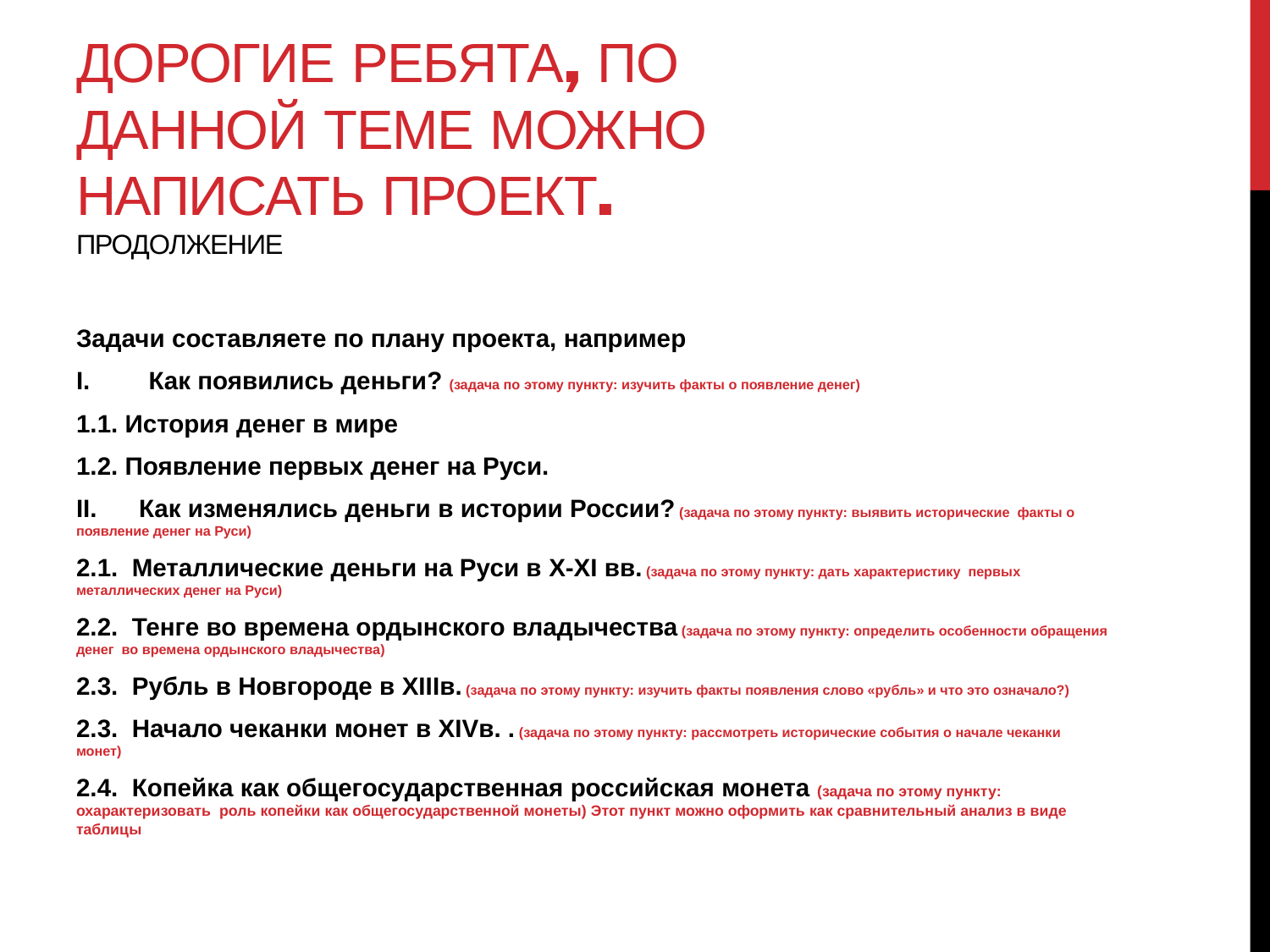

# Дорогие ребята, По данной теме можно написать проект. продолжение
Задачи составляете по плану проекта, например
Как появились деньги? (задача по этому пункту: изучить факты о появление денег)
1.1. История денег в мире
1.2. Появление первых денег на Руси.
II.      Как изменялись деньги в истории России? (задача по этому пункту: выявить исторические  факты о появление денег на Руси)
2.1.  Металлические деньги на Руси в X-XI вв. (задача по этому пункту: дать характеристику  первых металлических денег на Руси)
2.2.  Тенге во времена ордынского владычества (задача по этому пункту: определить особенности обращения денег  во времена ордынского владычества)
2.3.  Рубль в Новгороде в XIIIв. (задача по этому пункту: изучить факты появления слово «рубль» и что это означало?)
2.3.  Начало чеканки монет в XIVв. . (задача по этому пункту: рассмотреть исторические события о начале чеканки монет)
2.4.  Копейка как общегосударственная российская монета (задача по этому пункту: охарактеризовать  роль копейки как общегосударственной монеты) Этот пункт можно оформить как сравнительный анализ в виде таблицы